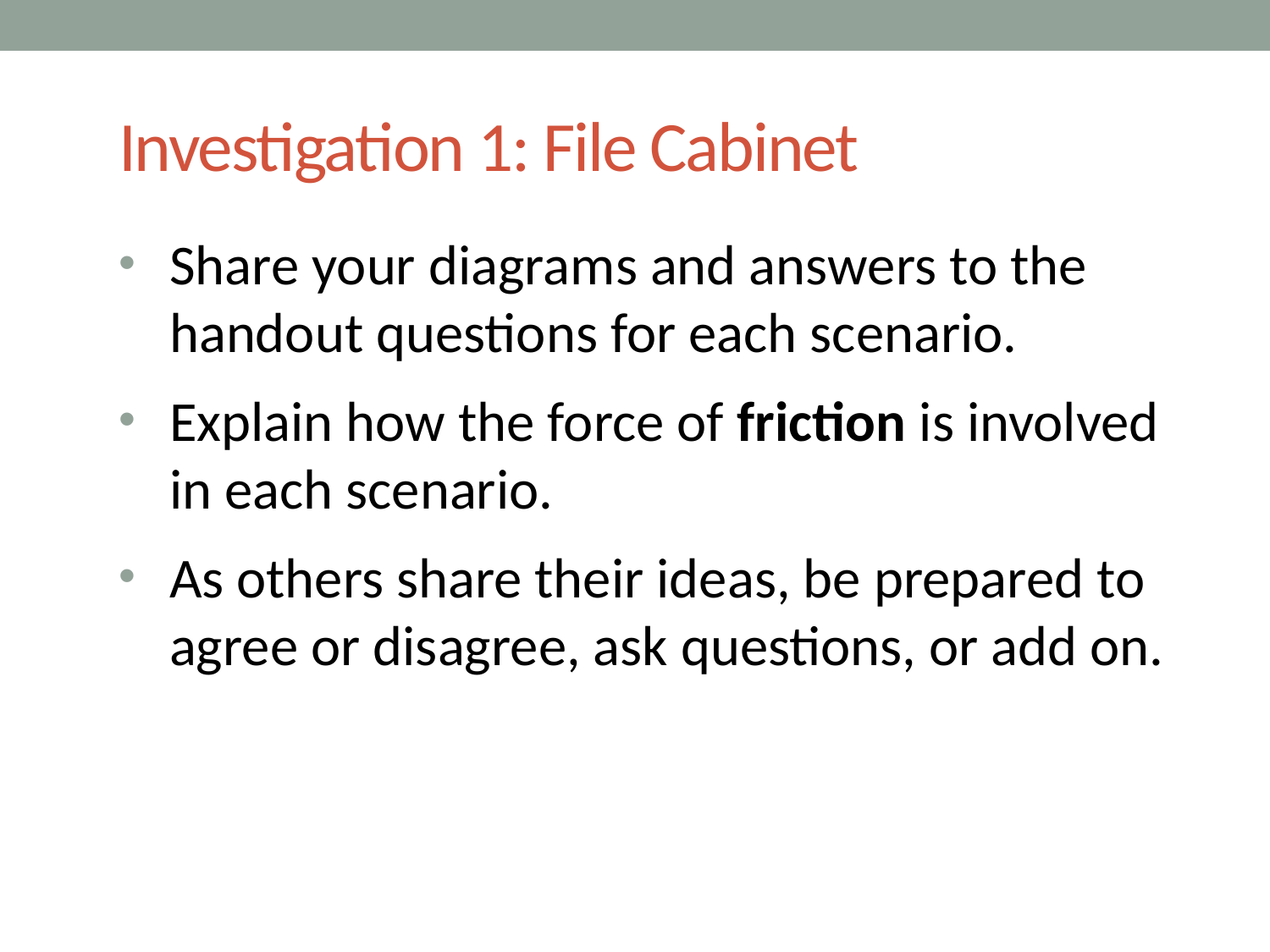

# Investigation 1: File Cabinet
Share your diagrams and answers to the handout questions for each scenario.
Explain how the force of friction is involved in each scenario.
As others share their ideas, be prepared to agree or disagree, ask questions, or add on.